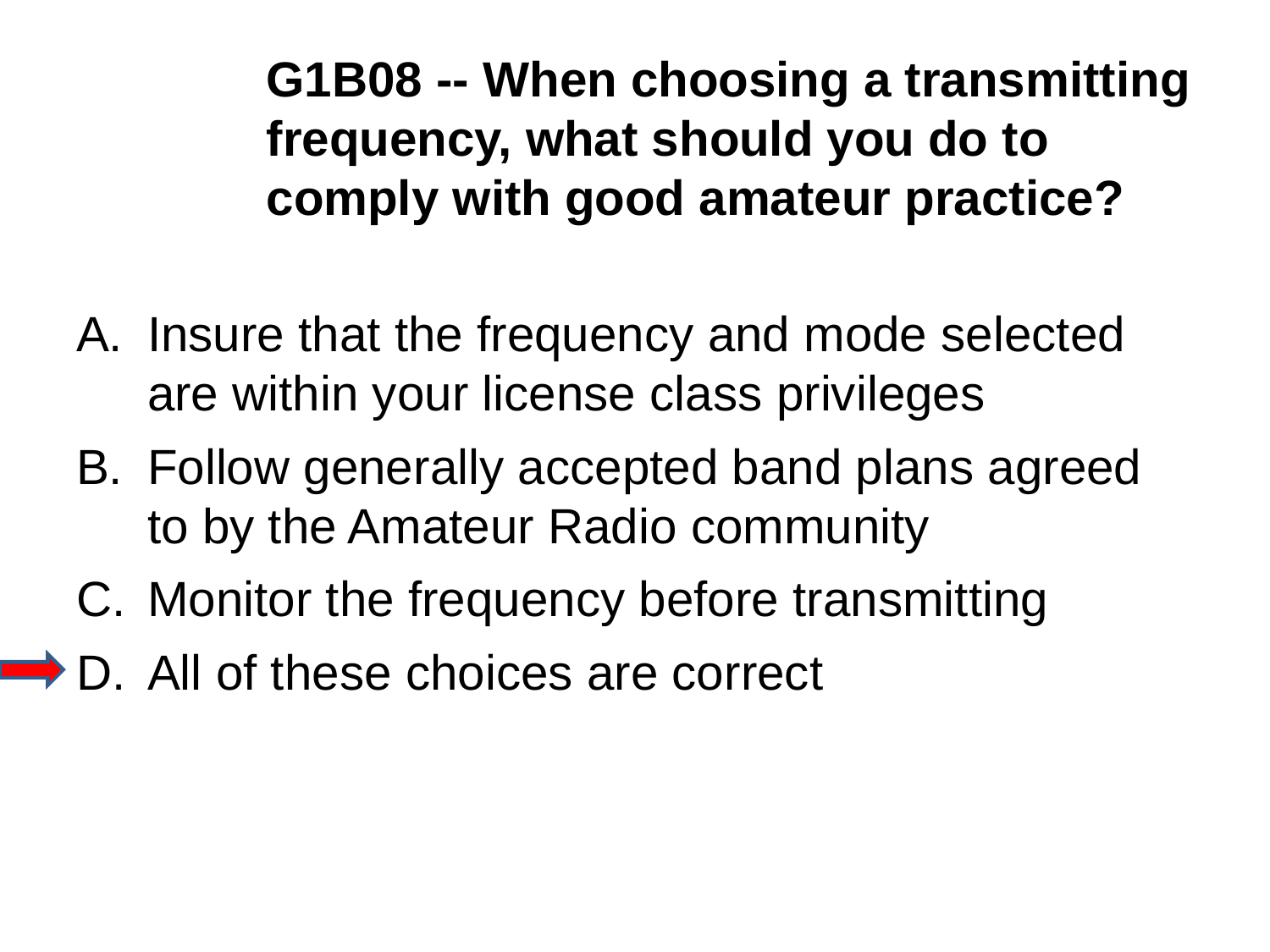

G1B08 -- When choosing a transmitting frequency, what should you do to comply with good amateur practice?
A.	Insure that the frequency and mode selected are within your license class privileges
B.	Follow generally accepted band plans agreed to by the Amateur Radio community
C.	Monitor the frequency before transmitting
D.	All of these choices are correct